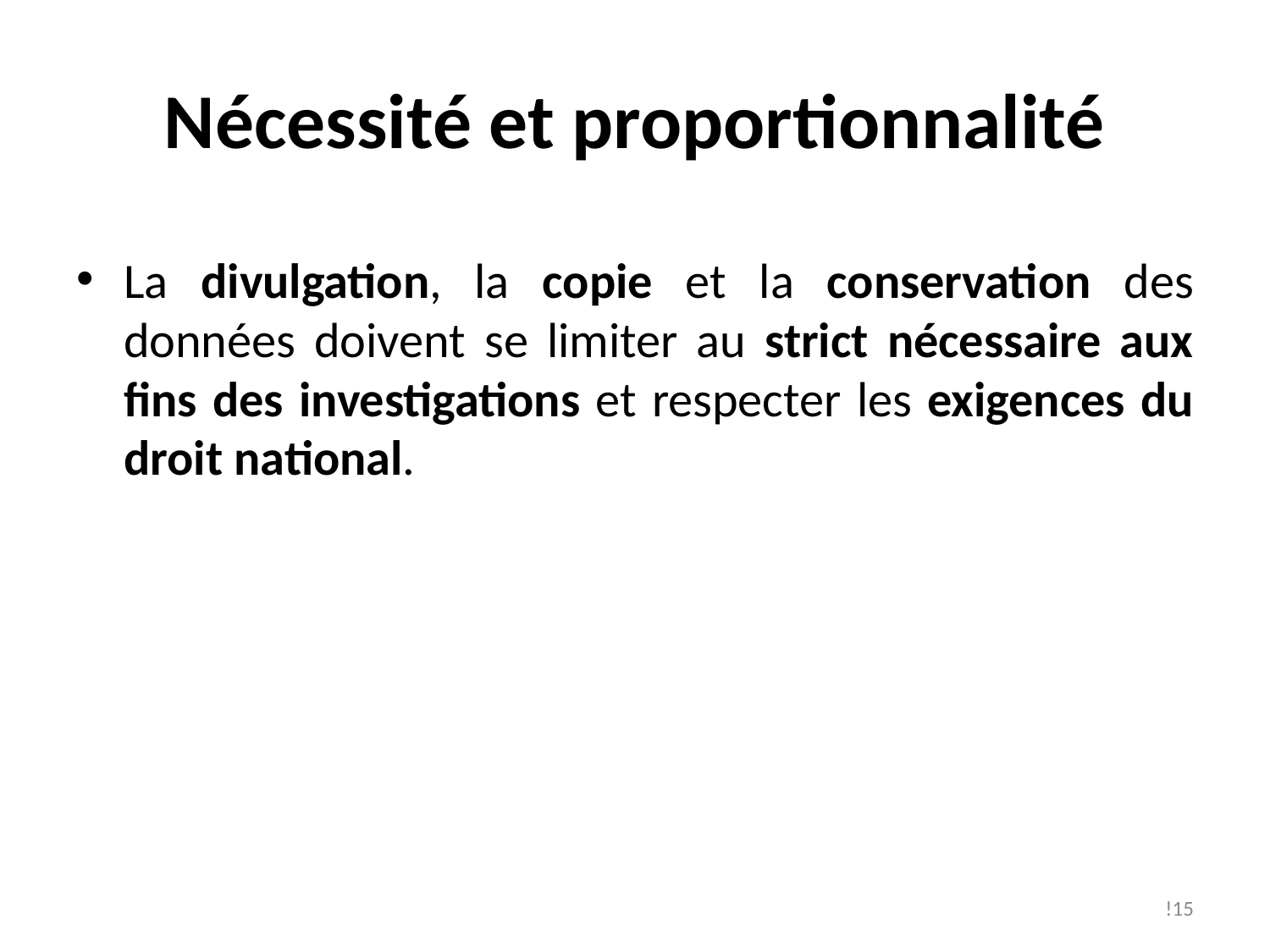

# Nécessité et proportionnalité
La divulgation, la copie et la conservation des données doivent se limiter au strict nécessaire aux fins des investigations et respecter les exigences du droit national.
!15